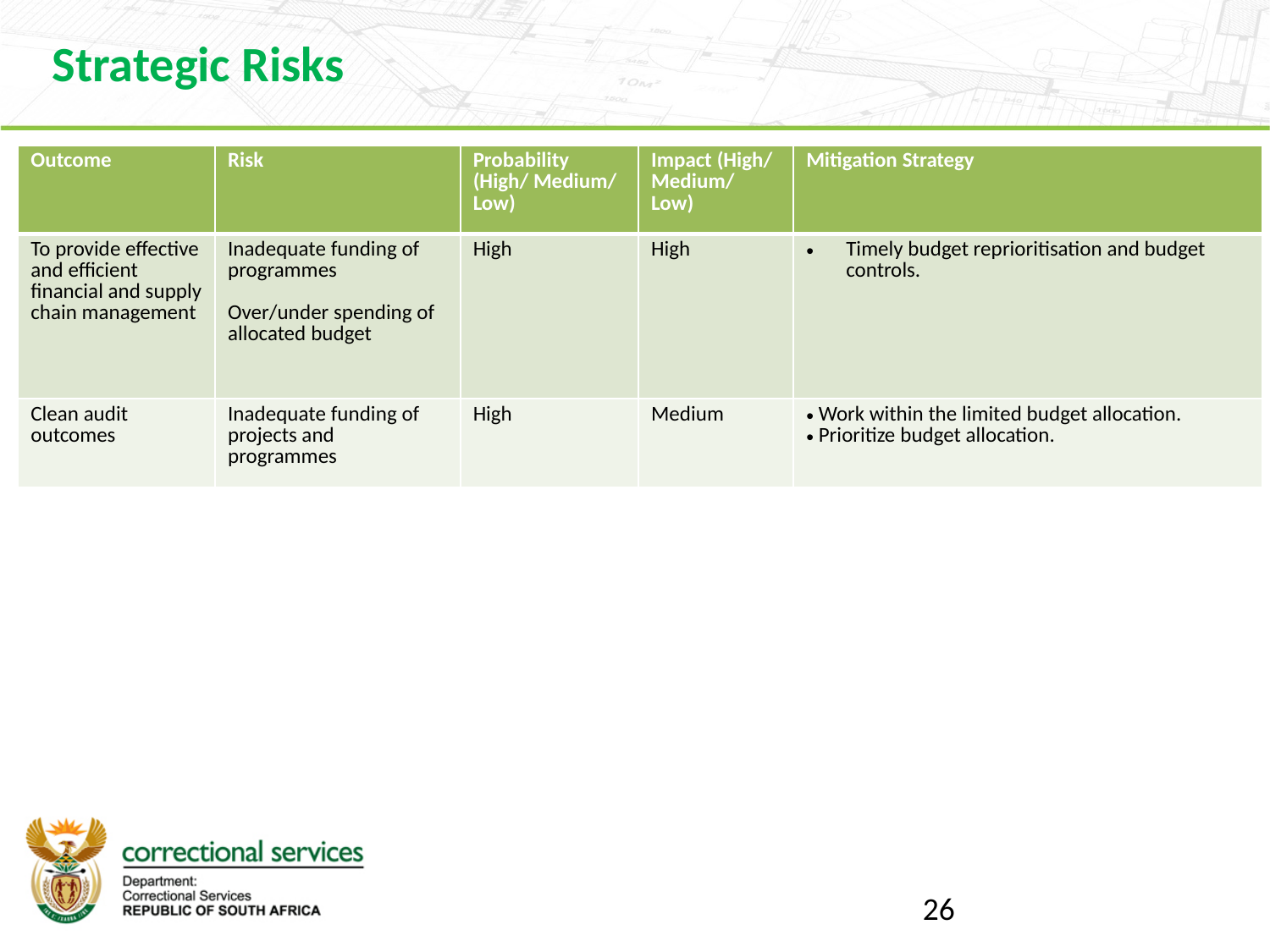

Strategic Risks
| Outcome | Risk | Probability (High/ Medium/ Low) | Impact (High/ Medium/ Low) | Mitigation Strategy |
| --- | --- | --- | --- | --- |
| To provide effective and efficient financial and supply chain management | Inadequate funding of programmes Over/under spending of allocated budget | High | High | Timely budget reprioritisation and budget controls. |
| Clean audit outcomes | Inadequate funding of projects and programmes | High | Medium | Work within the limited budget allocation. Prioritize budget allocation. |
26